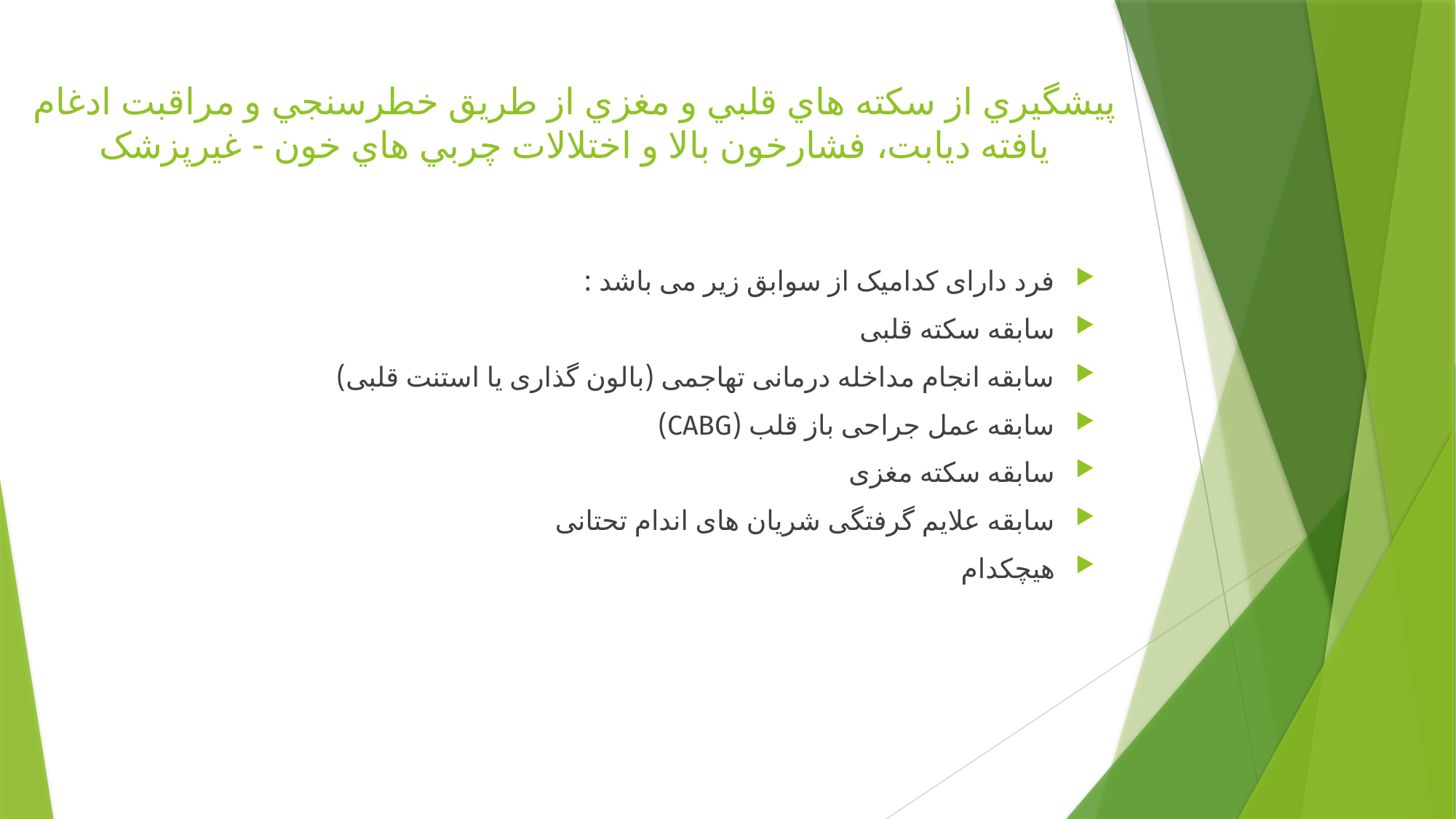

# پيشگيري از سکته هاي قلبي و مغزي از طريق خطرسنجي و مراقبت ادغام يافته ديابت، فشارخون بالا و اختلالات چربي هاي خون - غيرپزشک
فرد دارای کدامیک از سوابق زیر می باشد :
سابقه سکته قلبی
سابقه انجام مداخله درمانی تهاجمی (بالون گذاری یا استنت قلبی)
سابقه عمل جراحی باز قلب (CABG)
سابقه سکته مغزی
سابقه علایم گرفتگی شریان های اندام تحتانی
هیچکدام